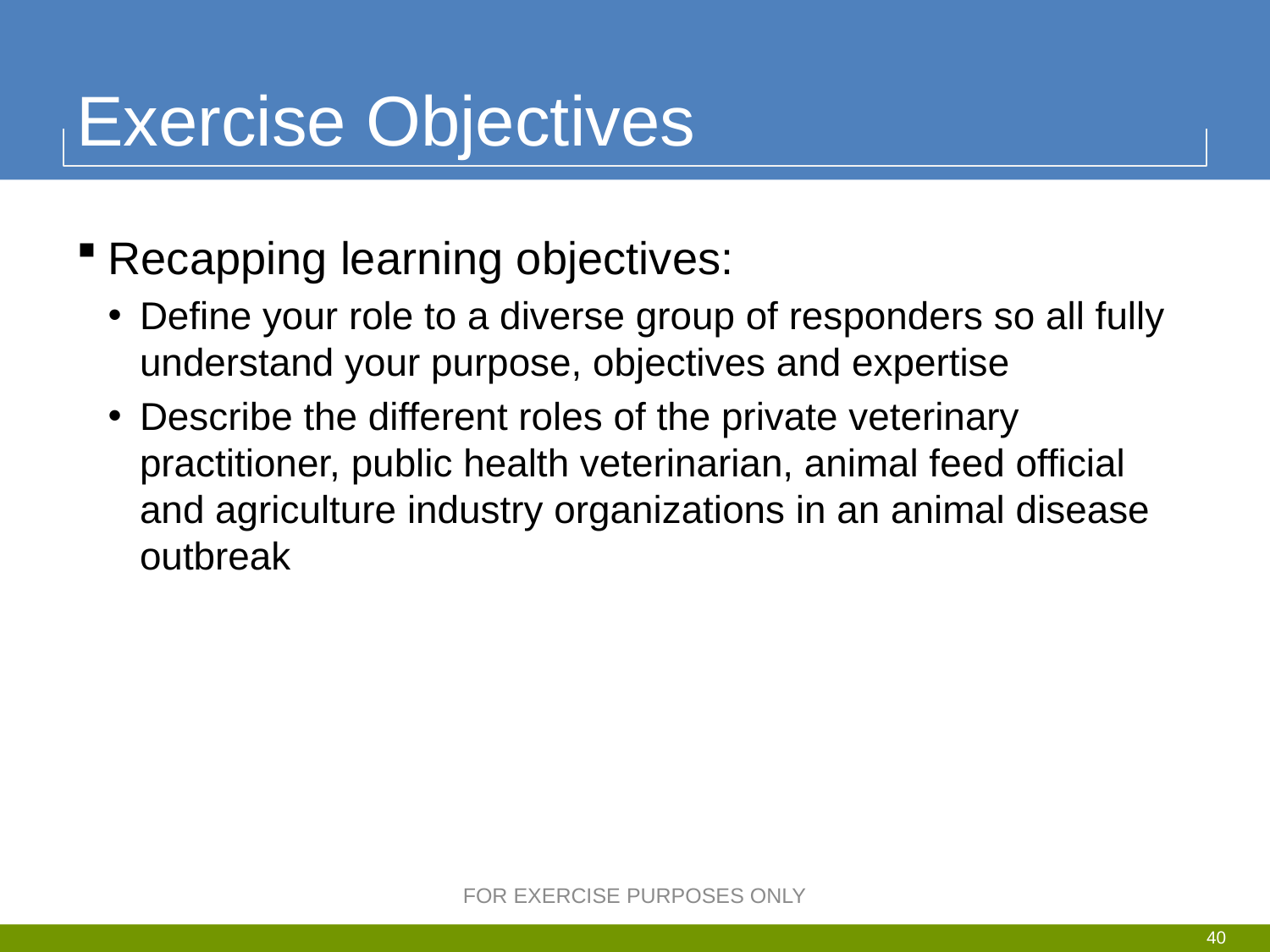

# Exercise Objectives
Recapping learning objectives:
Define your role to a diverse group of responders so all fully understand your purpose, objectives and expertise
Describe the different roles of the private veterinary practitioner, public health veterinarian, animal feed official and agriculture industry organizations in an animal disease outbreak
FOR EXERCISE PURPOSES ONLY